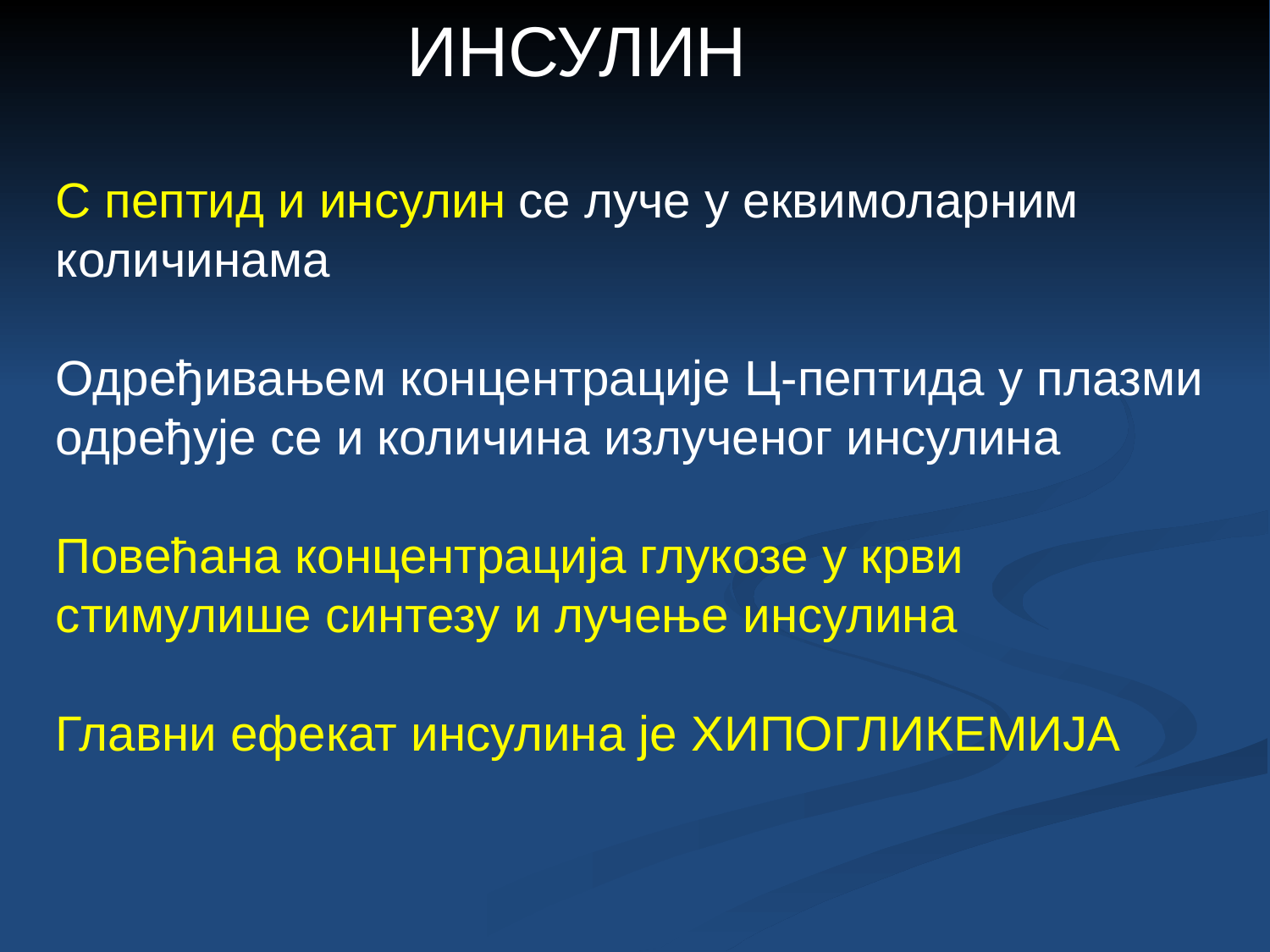

ИНСУЛИН
C пептид и инсулин се луче у еквимоларним количинама

Одређивањем концентрације Ц-пептида у плазми
одређује се и количина излученог инсулина

Повећана концентрација глукозе у крви стимулише синтезу и лучење инсулина

Главни ефекат инсулина је ХИПОГЛИКЕМИЈА